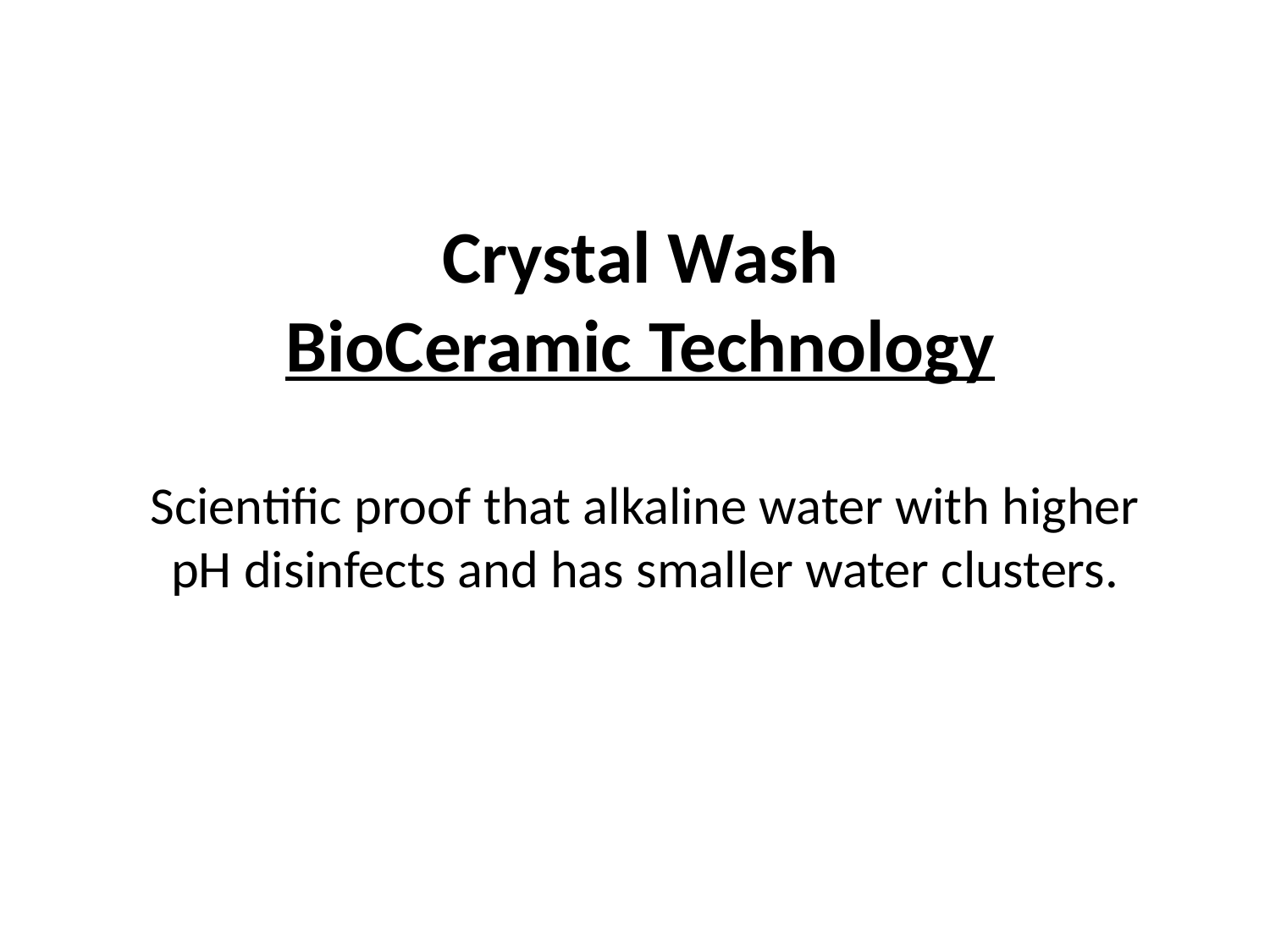

# Crystal Wash BioCeramic Technology
Scientific proof that alkaline water with higher pH disinfects and has smaller water clusters.